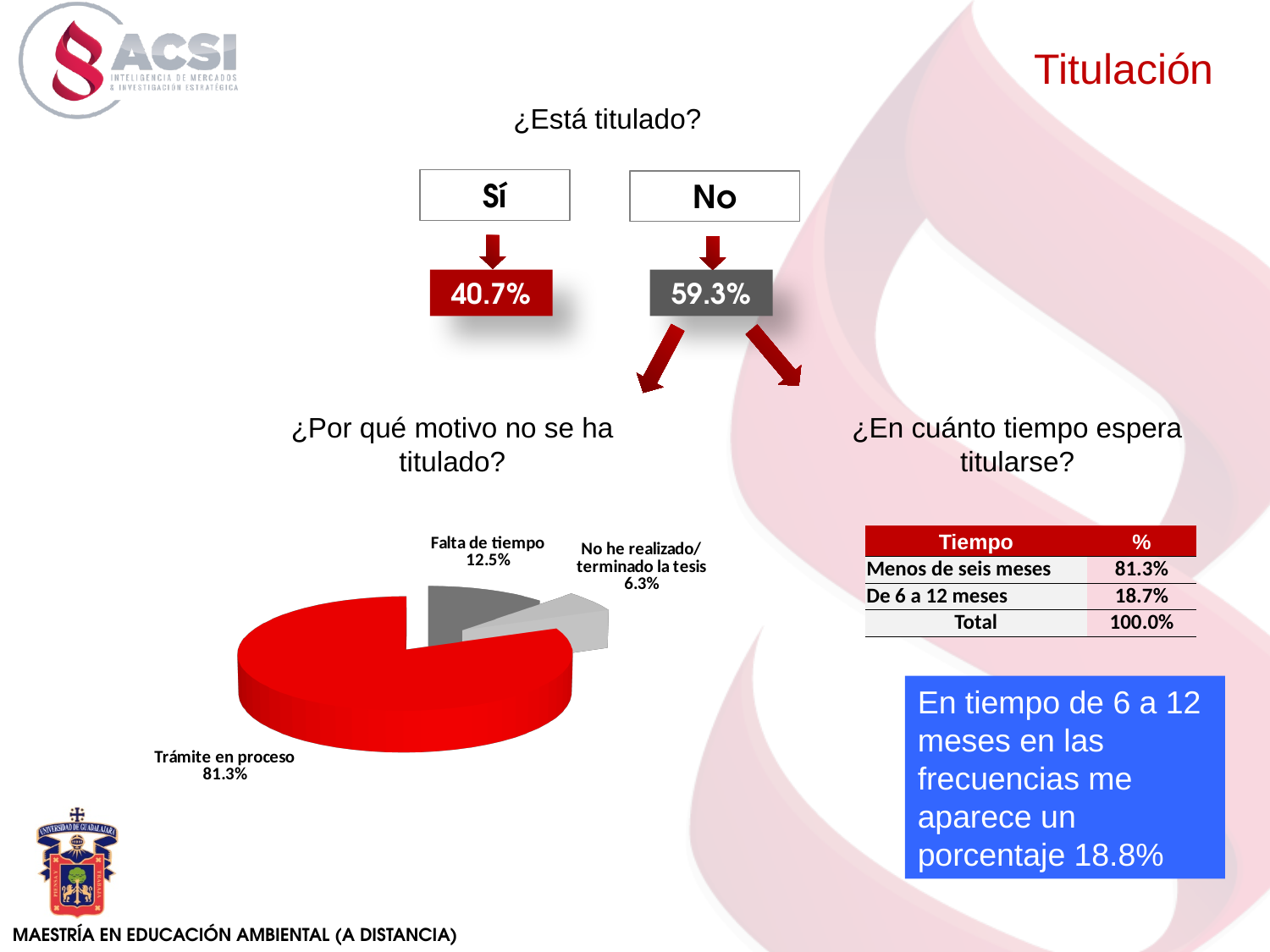

Titulación
¿Está titulado?
Sí
No

40.7%
59.3%

¿Por qué motivo no se ha titulado?
¿En cuánto tiempo espera titularse?

[unsupported chart]

| Tiempo | % |
| --- | --- |
| Menos de seis meses | 81.3% |
| De 6 a 12 meses | 18.7% |
| Total | 100.0% |
En tiempo de 6 a 12 meses en las frecuencias me aparece un porcentaje 18.8%